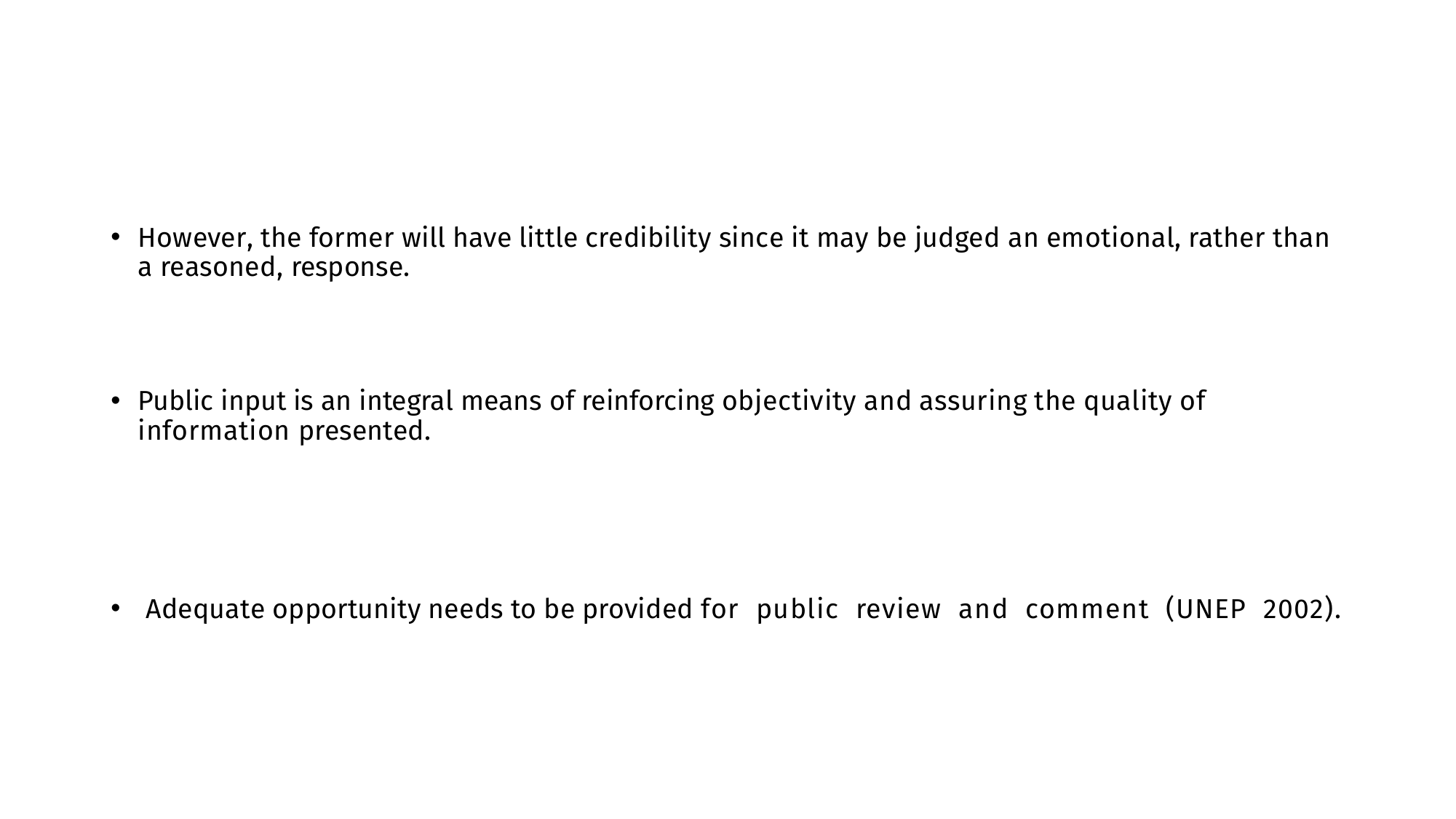

#
However, the former will have little credibility since it may be judged an emotional, rather than a reasoned, response.

Public input is an integral means of reinforcing objectivity and assuring the quality of information presented.

 Adequate opportunity needs to be provided for  public  review  and  comment  (UNEP  2002).